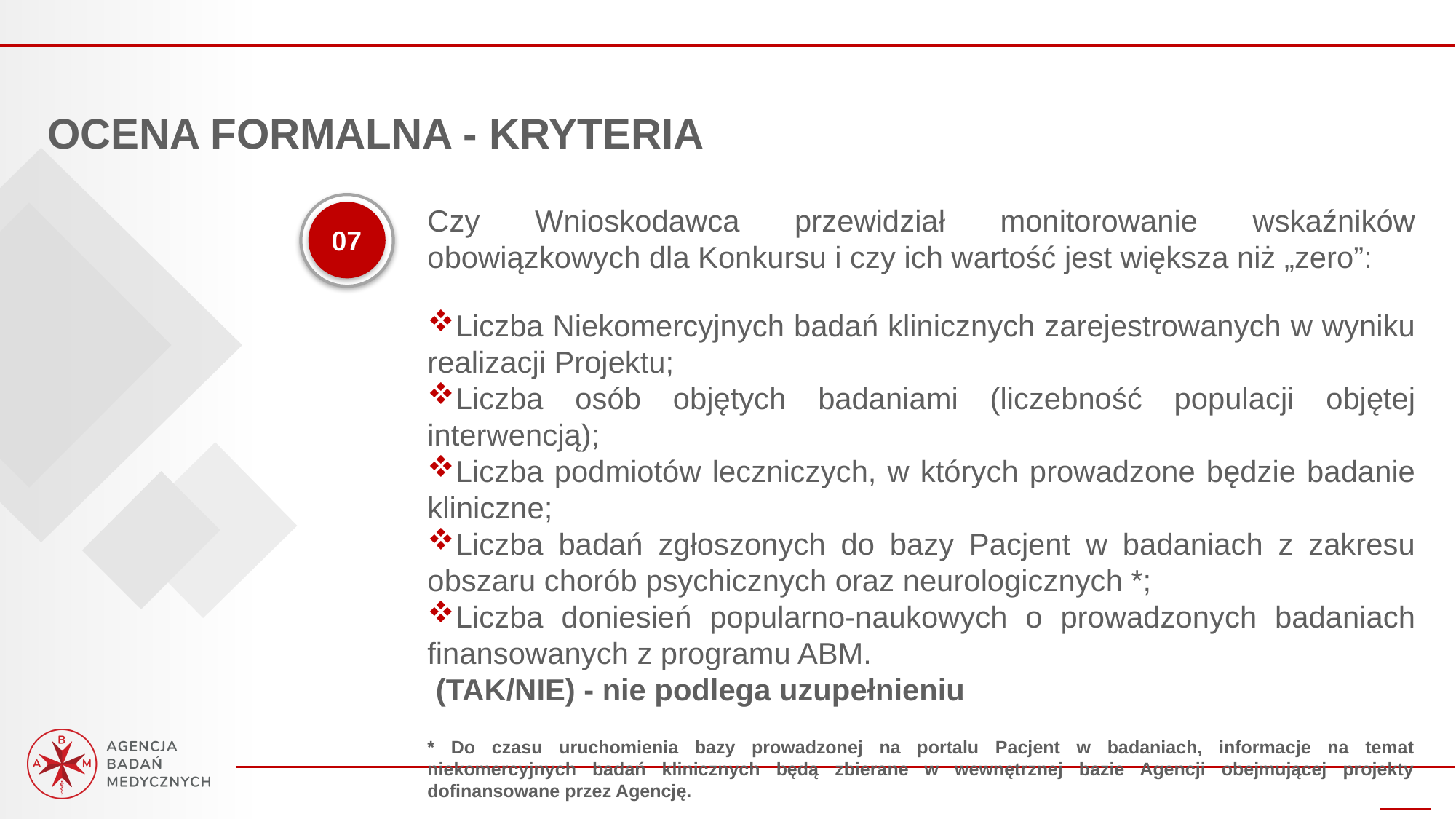

OCENA FORMALNA - KRYTERIA

07
Czy Wnioskodawca przewidział monitorowanie wskaźników obowiązkowych dla Konkursu i czy ich wartość jest większa niż „zero”:

Liczba Niekomercyjnych badań klinicznych zarejestrowanych w wyniku realizacji Projektu;
Liczba osób objętych badaniami (liczebność populacji objętej interwencją);
Liczba podmiotów leczniczych, w których prowadzone będzie badanie kliniczne;
Liczba badań zgłoszonych do bazy Pacjent w badaniach z zakresu obszaru chorób psychicznych oraz neurologicznych *;
Liczba doniesień popularno-naukowych o prowadzonych badaniach finansowanych z programu ABM.
 (TAK/NIE) - nie podlega uzupełnieniu

* Do czasu uruchomienia bazy prowadzonej na portalu Pacjent w badaniach, informacje na temat niekomercyjnych badań klinicznych będą zbierane w wewnętrznej bazie Agencji obejmującej projekty dofinansowane przez Agencję.